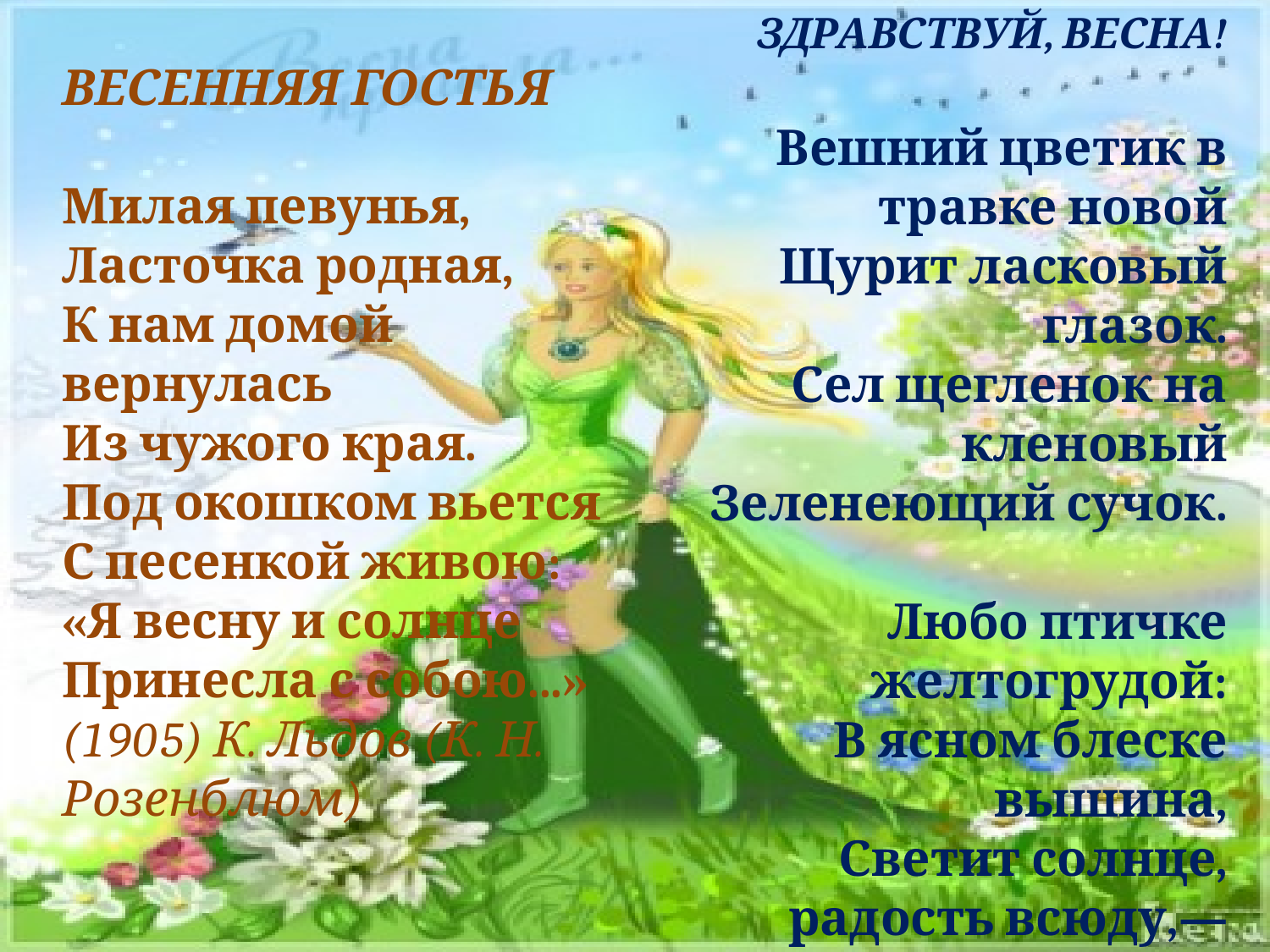

ЗДРАВСТВУЙ, ВЕСНА!
Вешний цветик в травке новой
Щурит ласковый глазок.
Сел щегленок на кленовый
Зеленеющий сучок.
Любо птичке желтогрудой:
В ясном блеске вышина,
Светит солнце, радость всюду,—
Здравствуй, милая весна!
ВЕСЕННЯЯ ГОСТЬЯ

Милая певунья,
Ласточка родная,
К нам домой вернулась
Из чужого края.
Под окошком вьется
С песенкой живою:
«Я весну и солнце
Принесла с собою...»
(1905) К. Льдов (К. Н. Розенблюм)